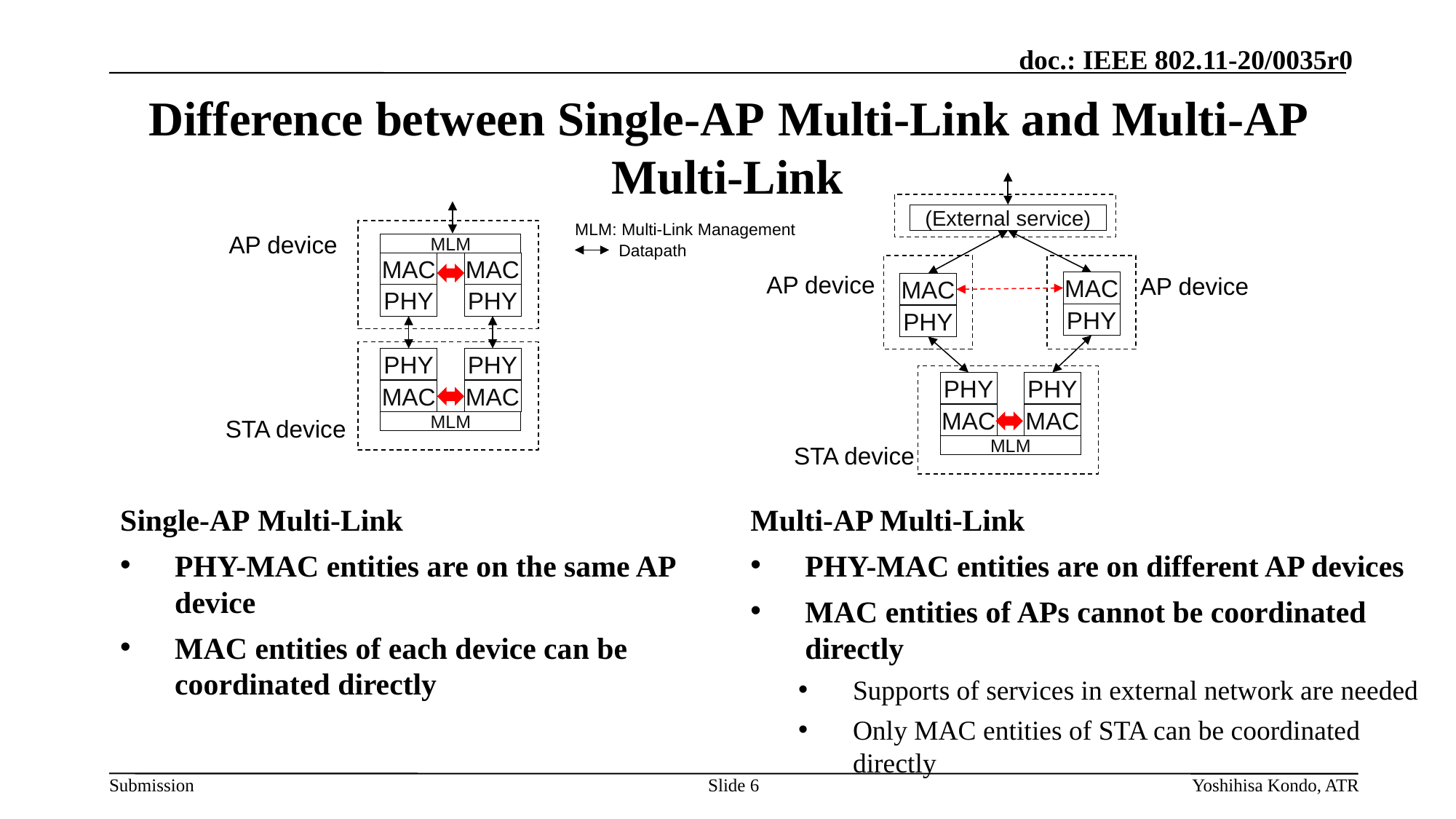

# Difference between Single-AP Multi-Link and Multi-AP Multi-Link

(External service)
MLM: Multi-Link Management

AP device
MLM
Datapath
MAC
MAC

AP device
AP device
MAC
MAC
PHY
PHY
PHY
PHY

PHY
PHY

PHY
PHY
MAC
MAC

MAC
MAC
MLM

STA device
MLM
STA device
Single-AP Multi-Link
PHY-MAC entities are on the same AP device
MAC entities of each device can be coordinated directly
Multi-AP Multi-Link
PHY-MAC entities are on different AP devices
MAC entities of APs cannot be coordinated directly
Supports of services in external network are needed
Only MAC entities of STA can be coordinated directly
Slide 6
Yoshihisa Kondo, ATR